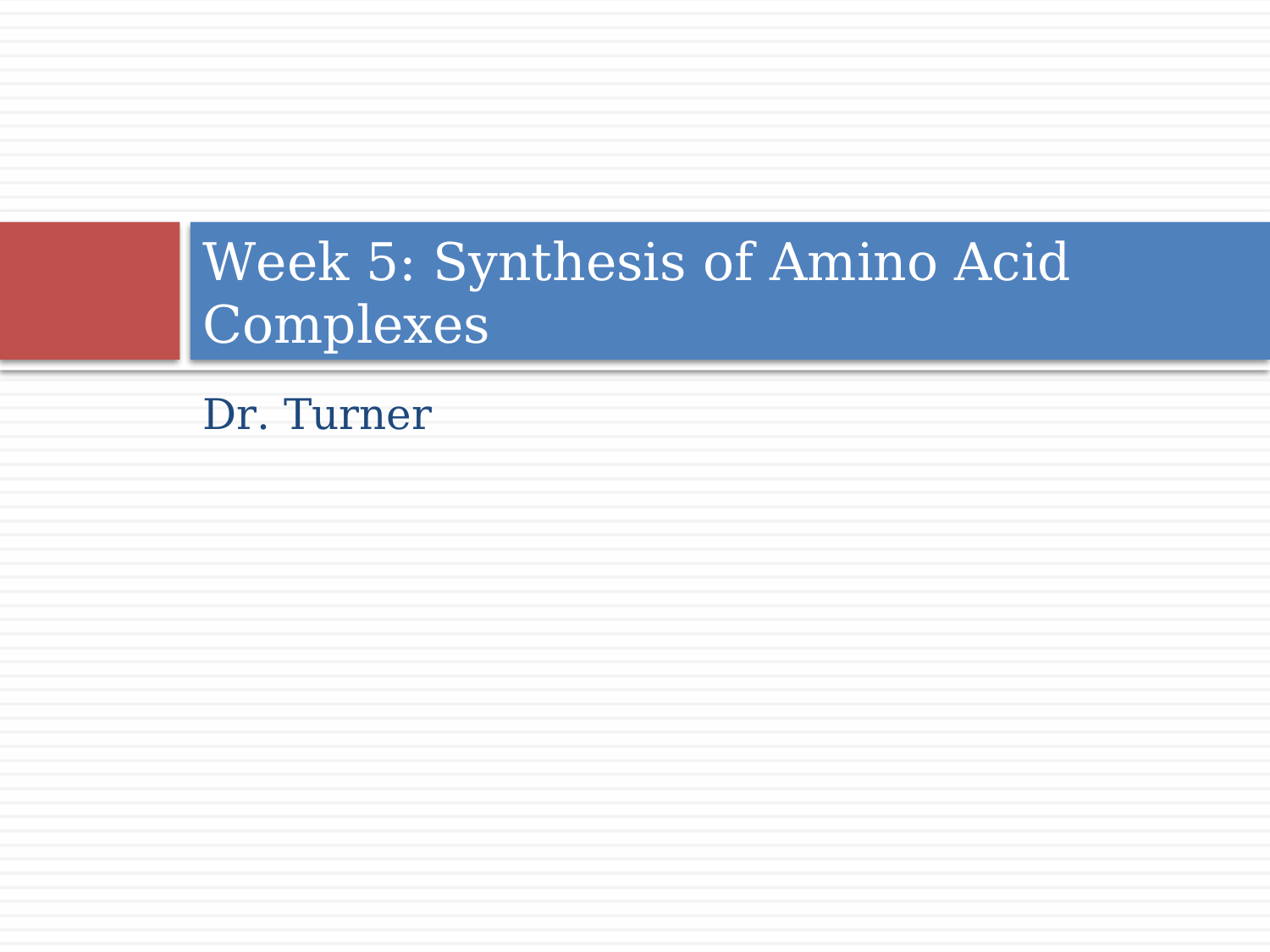

# Week 5: Synthesis of Amino Acid Complexes
Dr. Turner